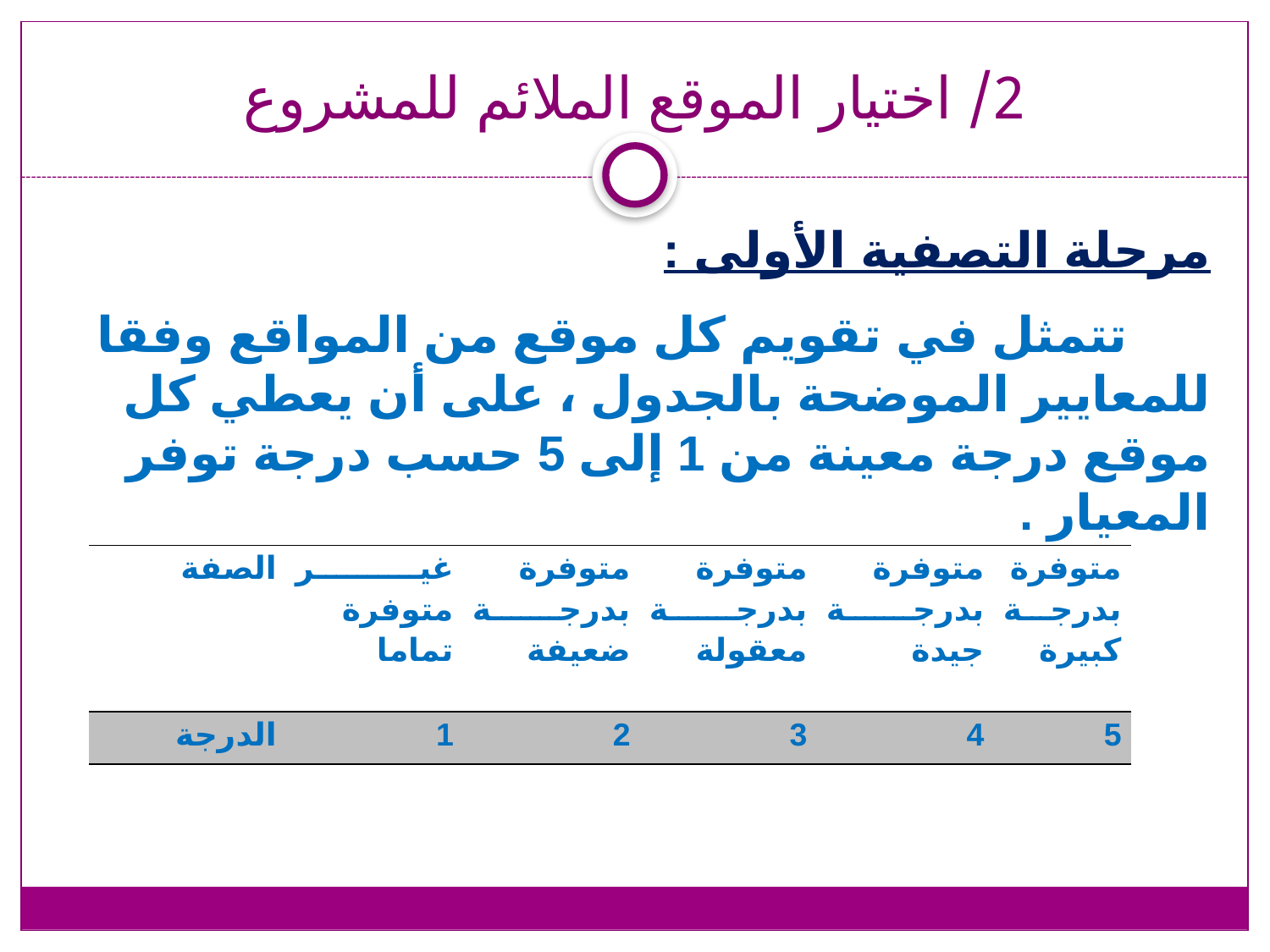

# 2/ اختيار الموقع الملائم للمشروع
مرحلة التصفية الأولى :

      تتمثل في تقويم كل موقع من المواقع وفقا للمعايير الموضحة بالجدول ، على أن يعطي كل موقع درجة معينة من 1 إلى 5 حسب درجة توفر المعيار .

| الصفة | غير متوفرة تماما | متوفرة بدرجة ضعيفة | متوفرة بدرجة معقولة | متوفرة بدرجة جيدة | متوفرة بدرجة كبيرة |
| --- | --- | --- | --- | --- | --- |
| الدرجة | 1 | 2 | 3 | 4 | 5 |